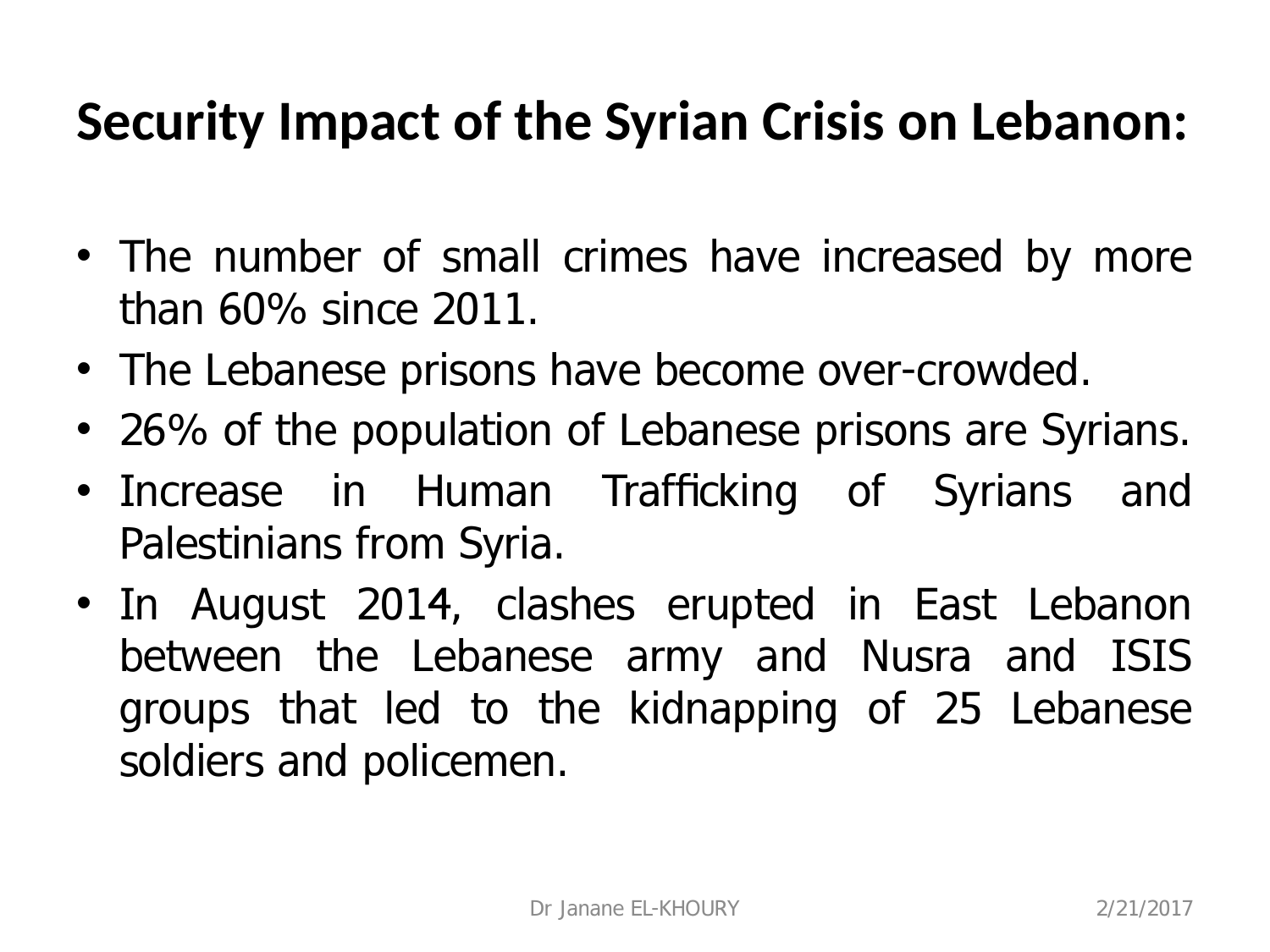

# Security Impact of the Syrian Crisis on Lebanon:
The number of small crimes have increased by more than 60% since 2011.
The Lebanese prisons have become over-crowded.
26% of the population of Lebanese prisons are Syrians.
Increase in Human Trafficking of Syrians and Palestinians from Syria.
In August 2014, clashes erupted in East Lebanon between the Lebanese army and Nusra and ISIS groups that led to the kidnapping of 25 Lebanese soldiers and policemen.

Dr Janane EL-KHOURY
2/21/2017